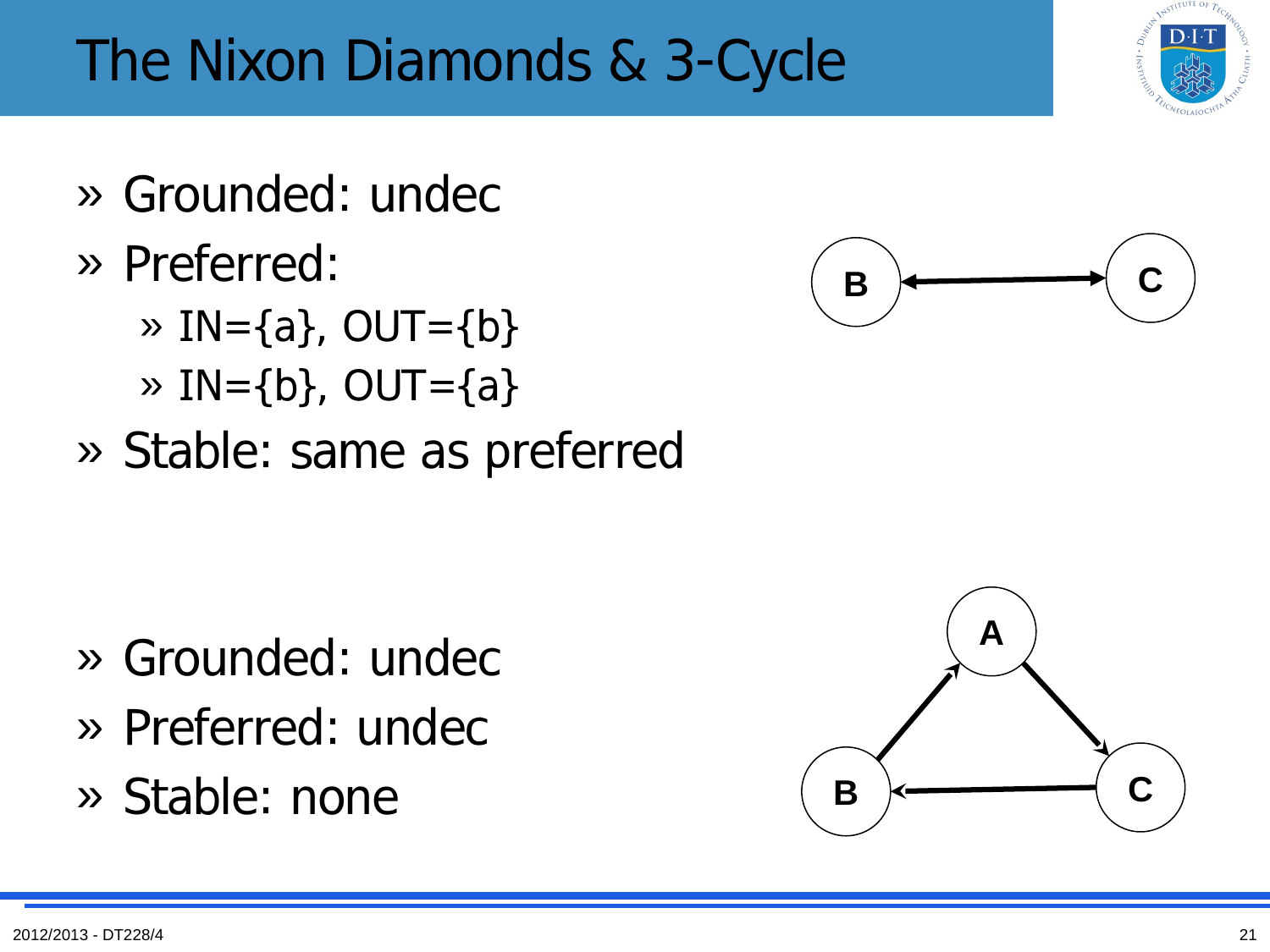

# The Nixon Diamonds & 3-Cycle
Grounded: undec
Preferred:
IN={a}, OUT={b}
IN={b}, OUT={a}
Stable: same as preferred

Grounded: undec
Preferred: undec
Stable: none
C
B
A
C
B
2012/2013 - DT228/4
21